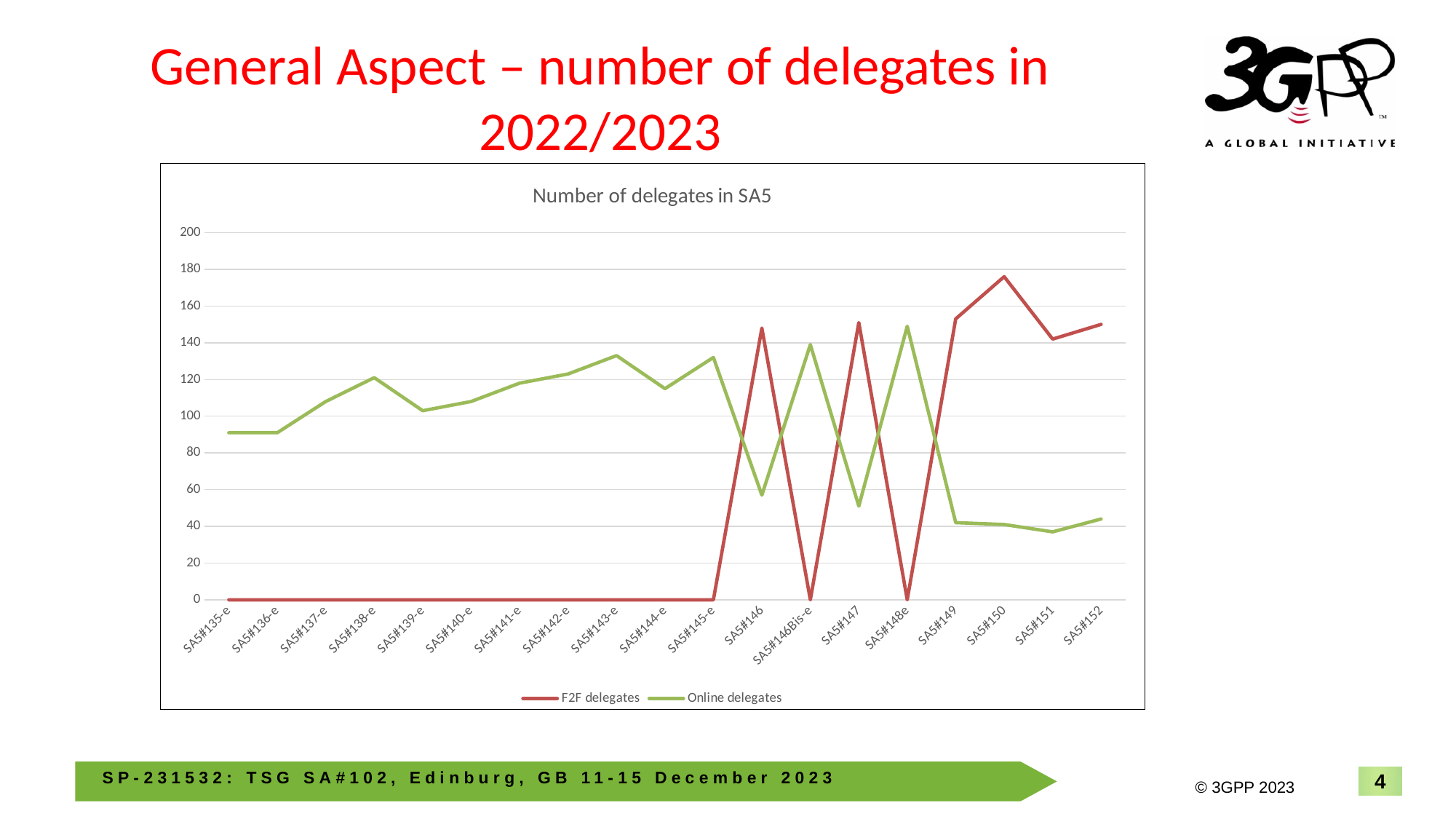

# General Aspect – number of delegates in 2022/2023

### Chart: Number of delegates in SA5

| Category | F2F delegates | Online delegates |
|---|---|---|
| SA5#135-e | 0.0 | 91.0 |
| SA5#136-e | 0.0 | 91.0 |
| SA5#137-e | 0.0 | 108.0 |
| SA5#138-e | 0.0 | 121.0 |
| SA5#139-e | 0.0 | 103.0 |
| SA5#140-e | 0.0 | 108.0 |
| SA5#141-e | 0.0 | 118.0 |
| SA5#142-e | 0.0 | 123.0 |
| SA5#143-e | 0.0 | 133.0 |
| SA5#144-e | 0.0 | 115.0 |
| SA5#145-e | 0.0 | 132.0 |
| SA5#146 | 148.0 | 57.0 |
| SA5#146Bis-e | 0.0 | 139.0 |
| SA5#147 | 151.0 | 51.0 |
| SA5#148e | 0.0 | 149.0 |
| SA5#149 | 153.0 | 42.0 |
| SA5#150 | 176.0 | 41.0 |
| SA5#151 | 142.0 | 37.0 |
| SA5#152 | 150.0 | 44.0 |